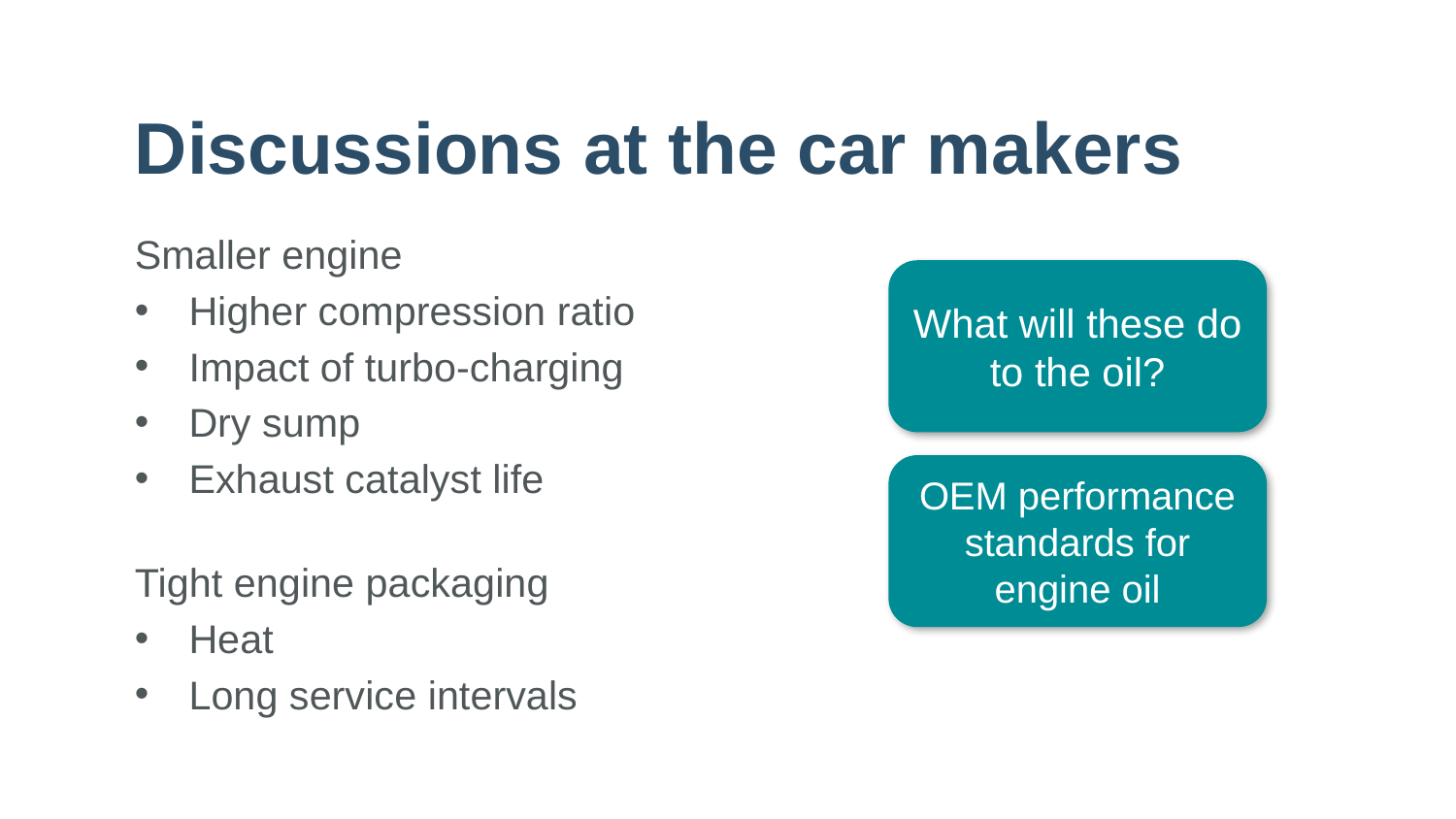

# Discussions at the car makers
Smaller engine
Higher compression ratio
Impact of turbo-charging
Dry sump
Exhaust catalyst life
Tight engine packaging
Heat
Long service intervals
What will these do to the oil?
OEM performance standards for engine oil